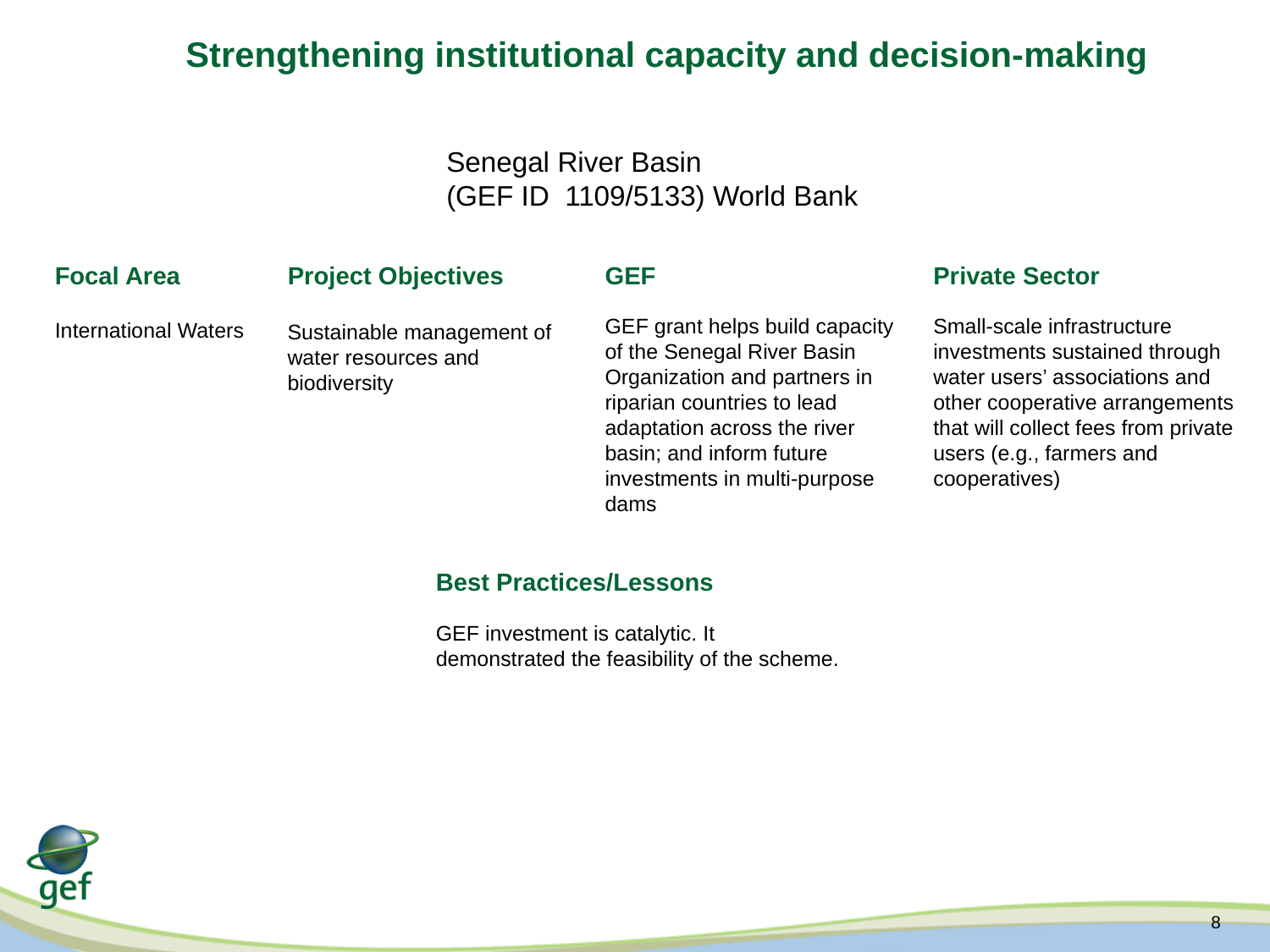

# Strengthening institutional capacity and decision-making
Senegal River Basin
(GEF ID  1109/5133) World Bank
Focal Area
Project Objectives
GEF
Private Sector
GEF grant helps build capacity of the Senegal River Basin Organization and partners in riparian countries to lead adaptation across the river basin; and inform future investments in multi-purpose dams
Small-scale infrastructure investments sustained through water users’ associations and other cooperative arrangements that will collect fees from private users (e.g., farmers and cooperatives)
International Waters
Sustainable management of water resources and biodiversity
Best Practices/Lessons
GEF investment is catalytic. It demonstrated the feasibility of the scheme.